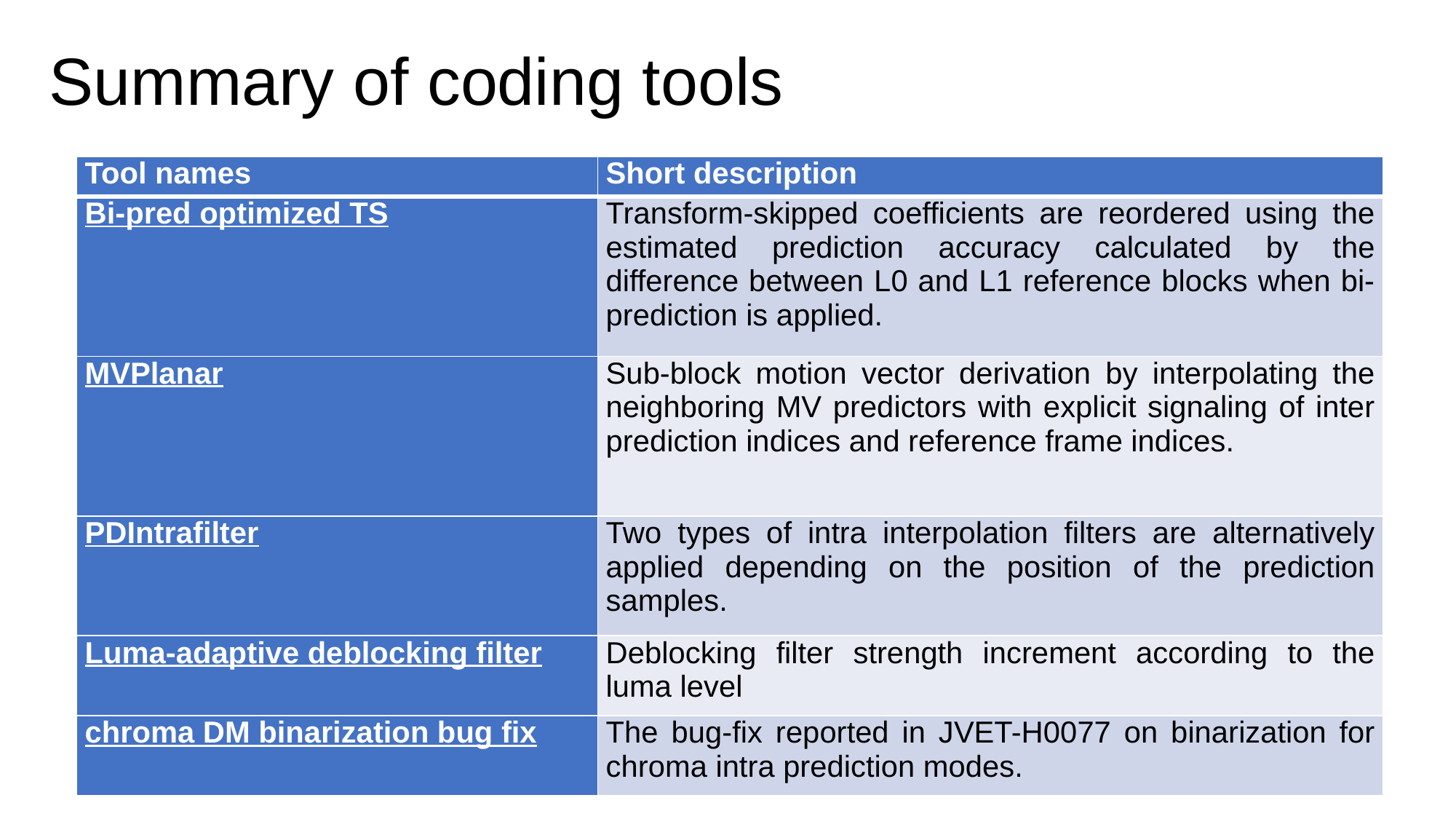

# Summary of coding tools
| Tool names | Short description |
| --- | --- |
| Bi-pred optimized TS | Transform-skipped coefficients are reordered using the estimated prediction accuracy calculated by the difference between L0 and L1 reference blocks when bi-prediction is applied. |
| MVPlanar | Sub-block motion vector derivation by interpolating the neighboring MV predictors with explicit signaling of inter prediction indices and reference frame indices. |
| PDIntrafilter | Two types of intra interpolation filters are alternatively applied depending on the position of the prediction samples. |
| Luma-adaptive deblocking filter | Deblocking filter strength increment according to the luma level |
| chroma DM binarization bug fix | The bug-fix reported in JVET-H0077 on binarization for chroma intra prediction modes. |